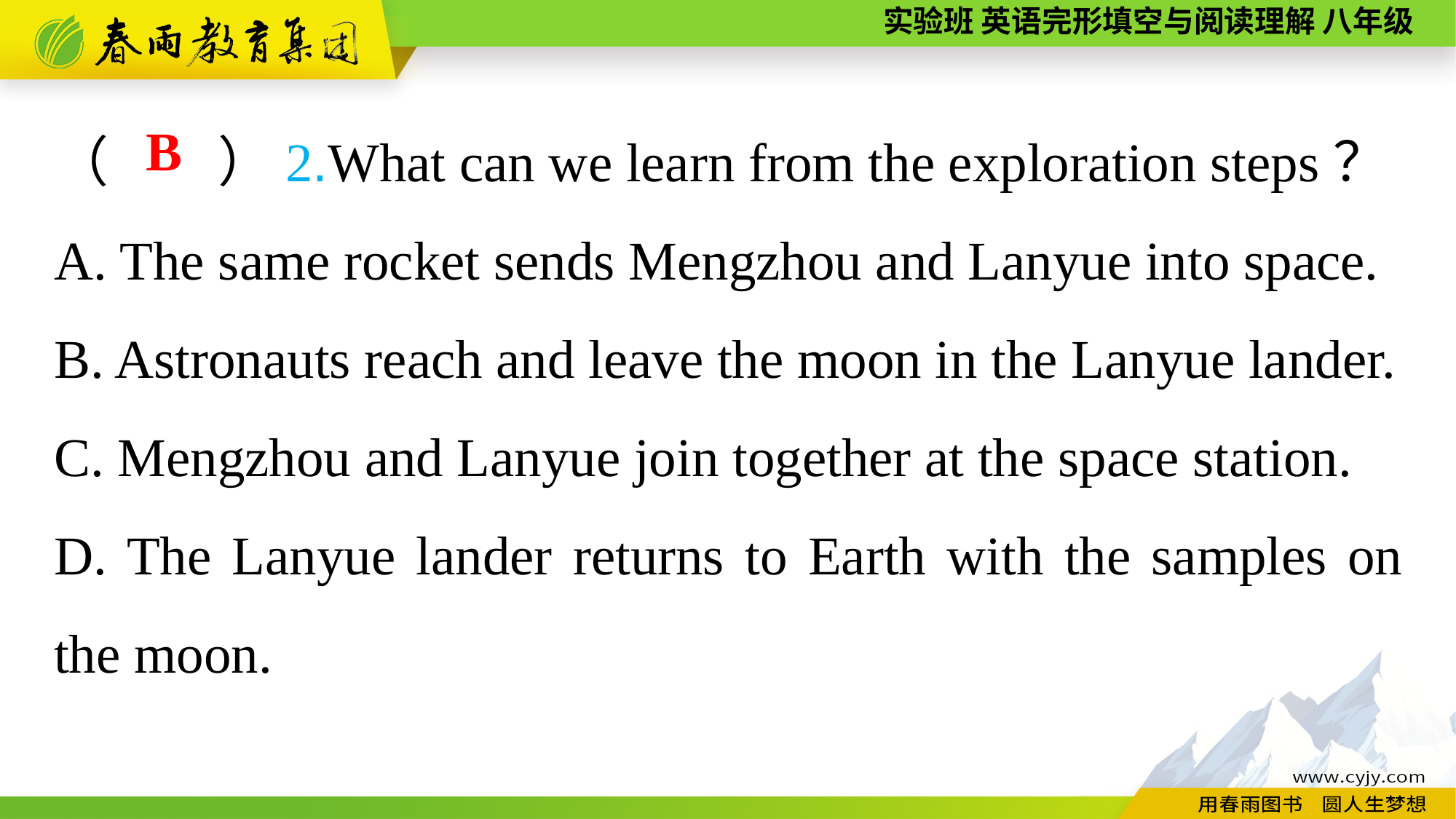

（　　）2.What can we learn from the exploration steps？
A. The same rocket sends Mengzhou and Lanyue into space.
B. Astronauts reach and leave the moon in the Lanyue lander.
C. Mengzhou and Lanyue join together at the space station.
D. The Lanyue lander returns to Earth with the samples on the moon.
B